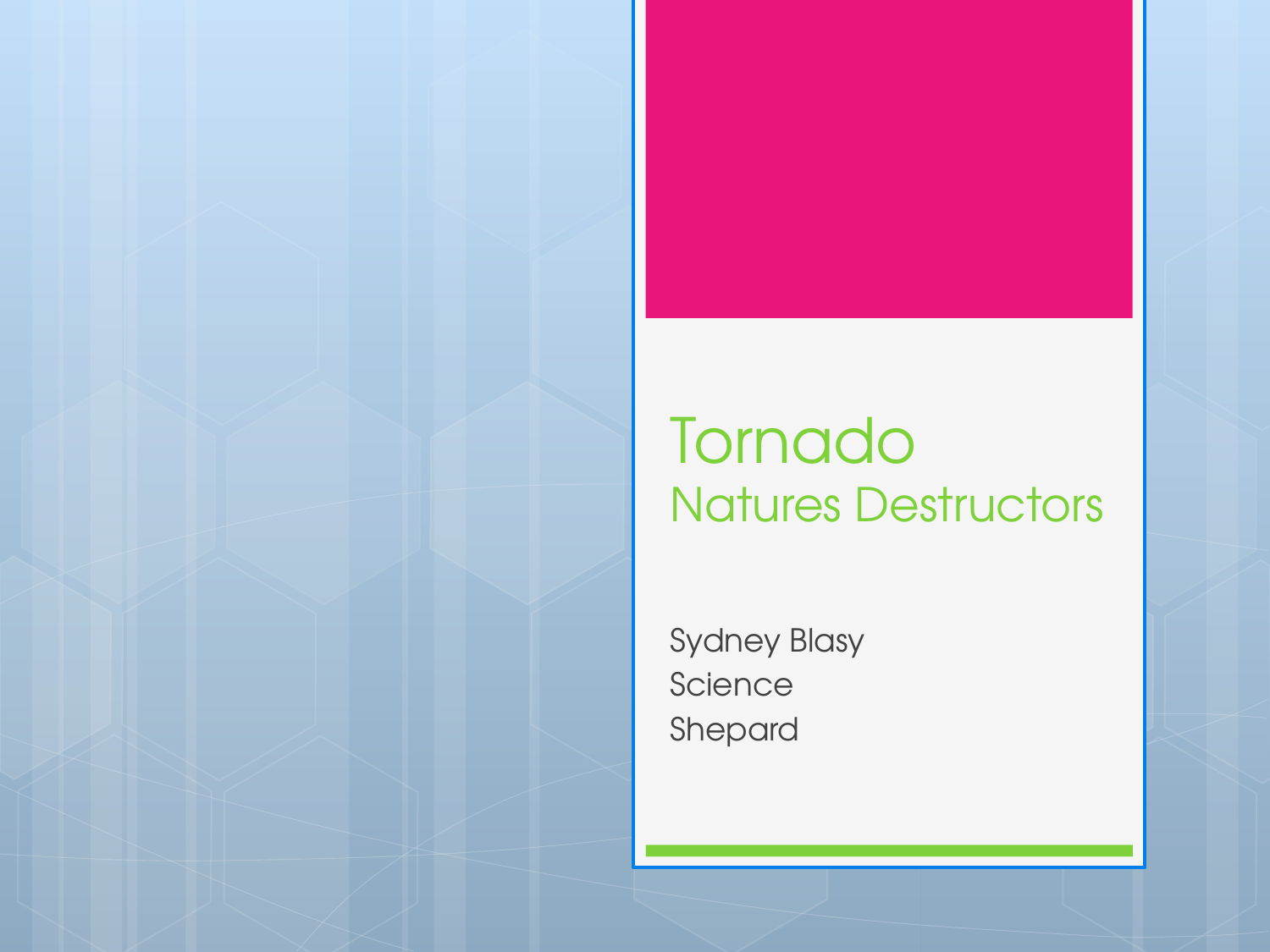

# Tornado Natures Destructors
Sydney Blasy
Science
Shepard